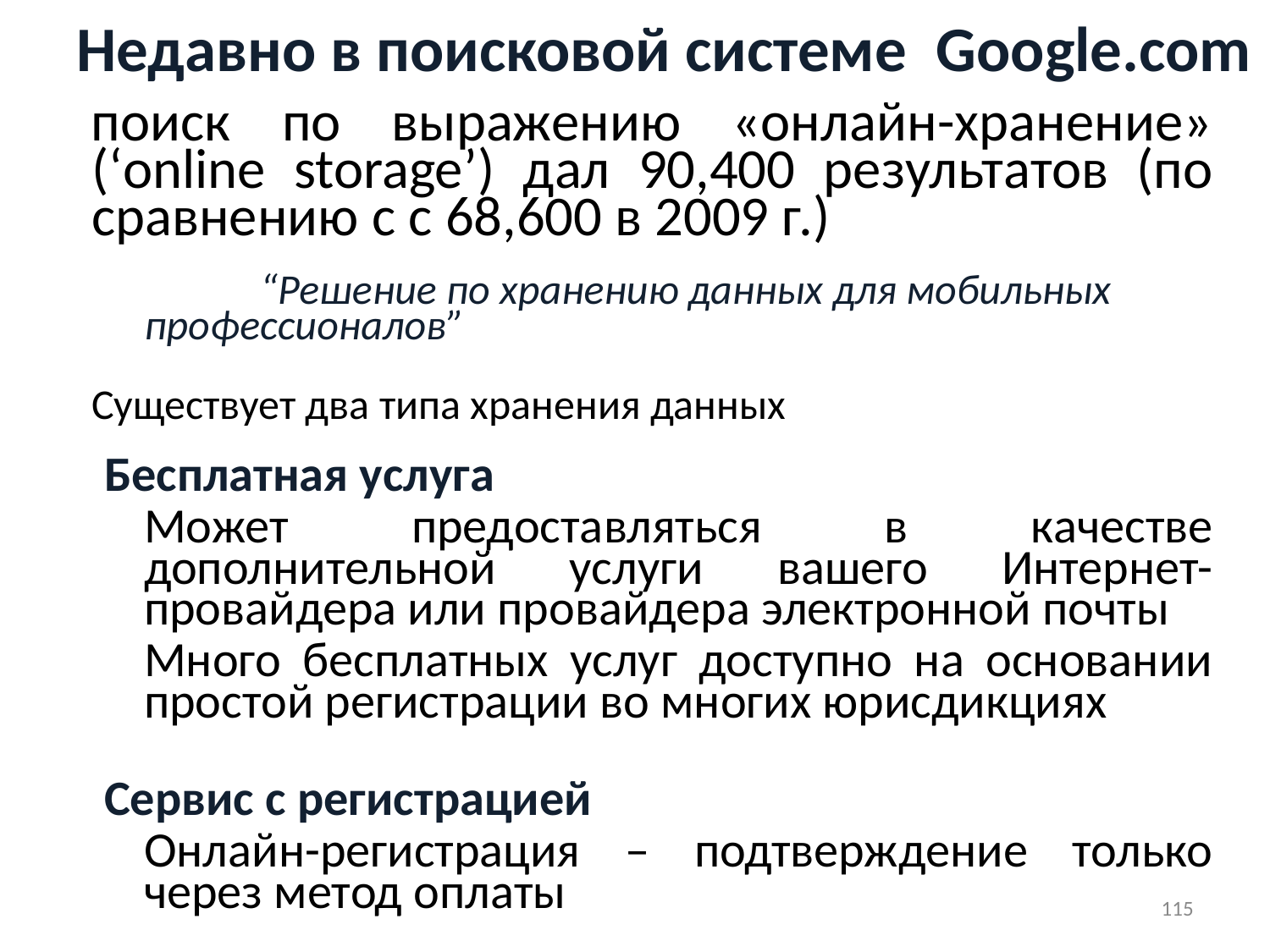

# Недавно в поисковой системе  Google.com
поиск по выражению «онлайн-хранение» (‘online storage’) дал 90,400 результатов (по сравнению с с 68,600 в 2009 г.)

	       “Решение по хранению данных для мобильных профессионалов”
	Существует два типа хранения данных

Бесплатная услуга
Может предоставляться в качестве дополнительной услуги вашего Интернет-провайдера или провайдера электронной почты
Много бесплатных услуг доступно на основании простой регистрации во многих юрисдикциях

Сервис с регистрацией
Онлайн-регистрация – подтверждение только через метод оплаты

115